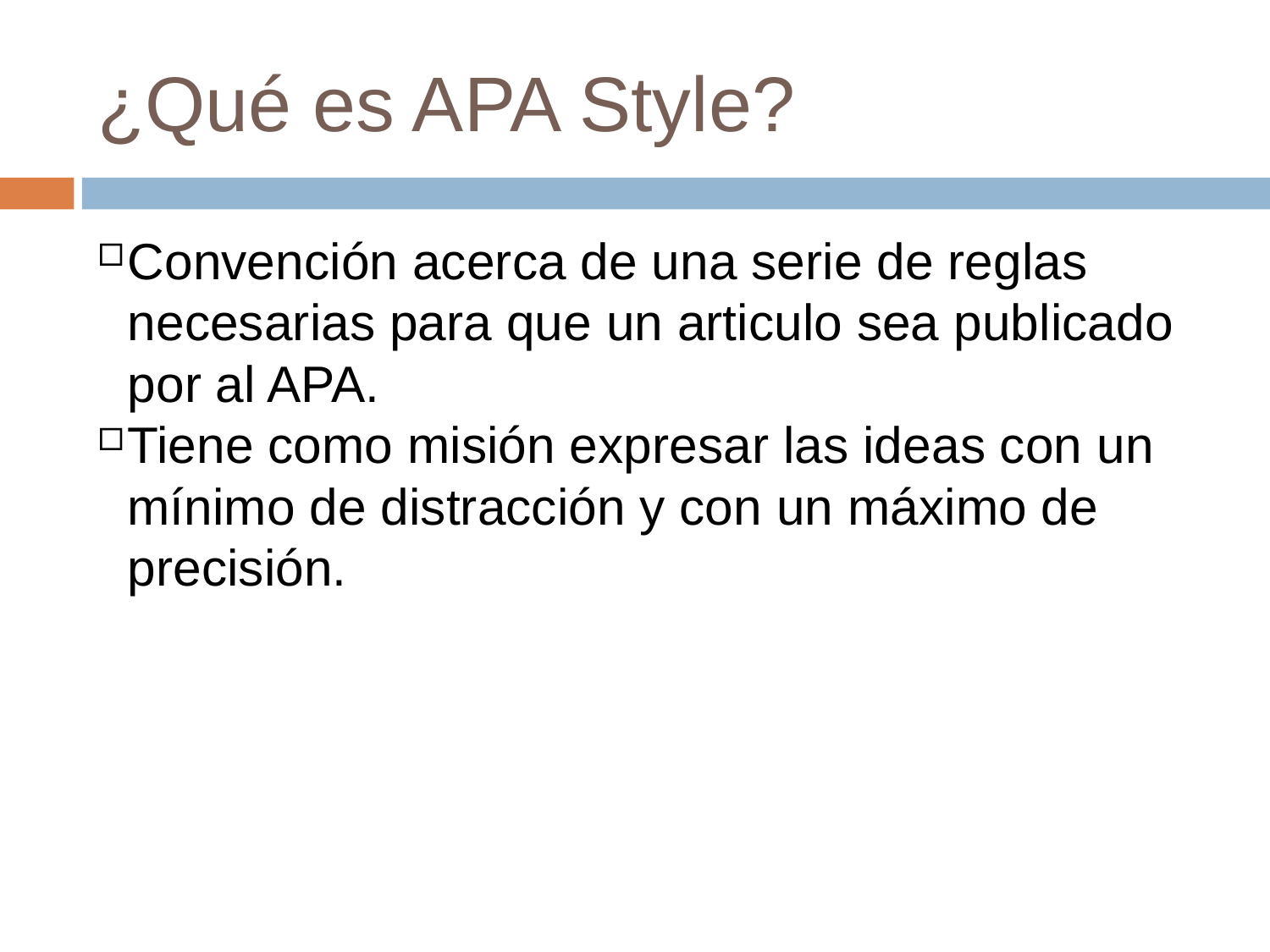

¿Qué es APA Style?
Convención acerca de una serie de reglas necesarias para que un articulo sea publicado por al APA.
Tiene como misión expresar las ideas con un mínimo de distracción y con un máximo de precisión.